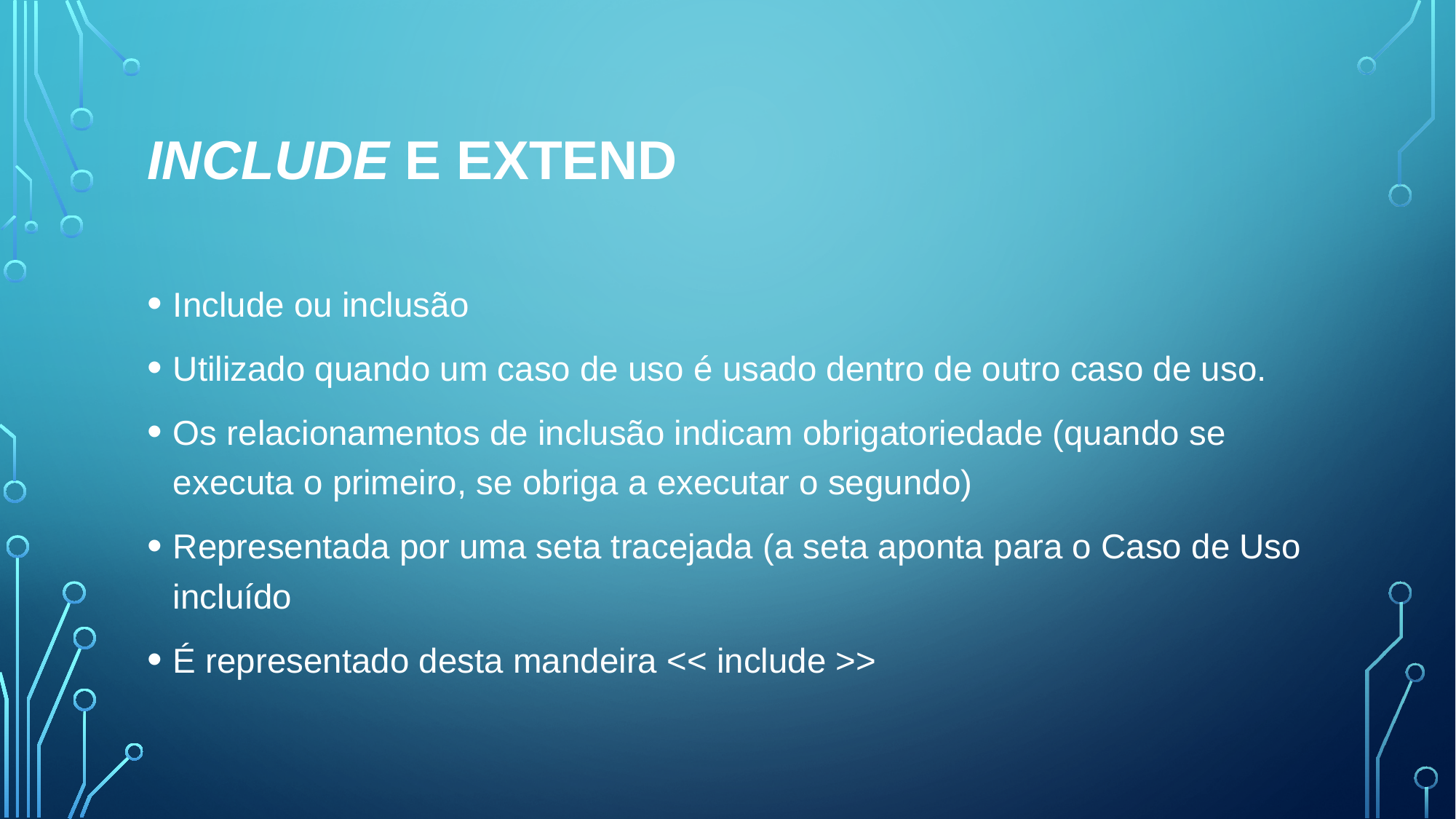

# Include e Extend
Include ou inclusão
Utilizado quando um caso de uso é usado dentro de outro caso de uso.
Os relacionamentos de inclusão indicam obrigatoriedade (quando se executa o primeiro, se obriga a executar o segundo)
Representada por uma seta tracejada (a seta aponta para o Caso de Uso incluído
É representado desta mandeira << include >>